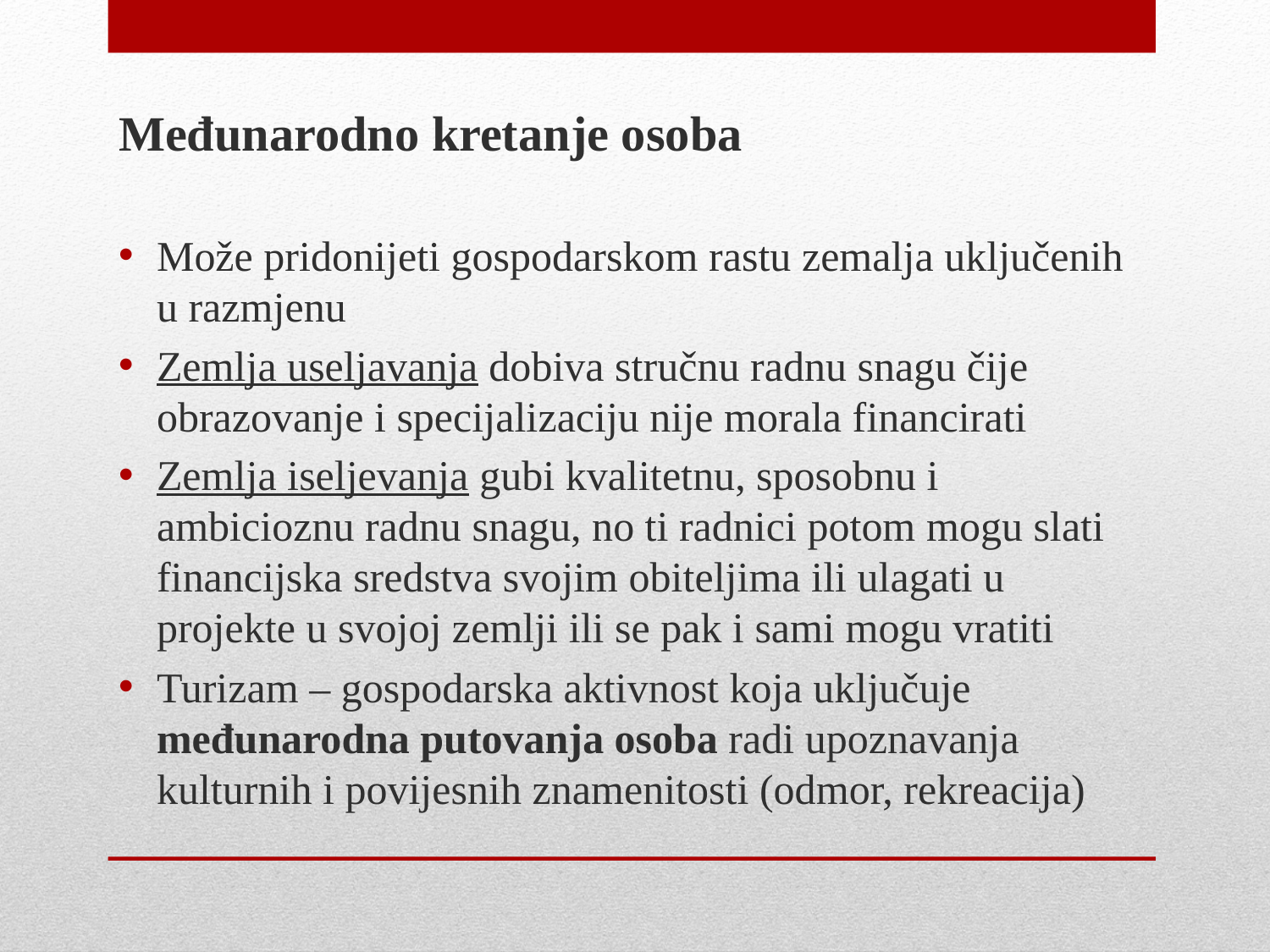

Međunarodno kretanje osoba

Može pridonijeti gospodarskom rastu zemalja uključenih u razmjenu
Zemlja useljavanja dobiva stručnu radnu snagu čije obrazovanje i specijalizaciju nije morala financirati
Zemlja iseljevanja gubi kvalitetnu, sposobnu i ambicioznu radnu snagu, no ti radnici potom mogu slati financijska sredstva svojim obiteljima ili ulagati u projekte u svojoj zemlji ili se pak i sami mogu vratiti
Turizam – gospodarska aktivnost koja uključuje međunarodna putovanja osoba radi upoznavanja kulturnih i povijesnih znamenitosti (odmor, rekreacija)